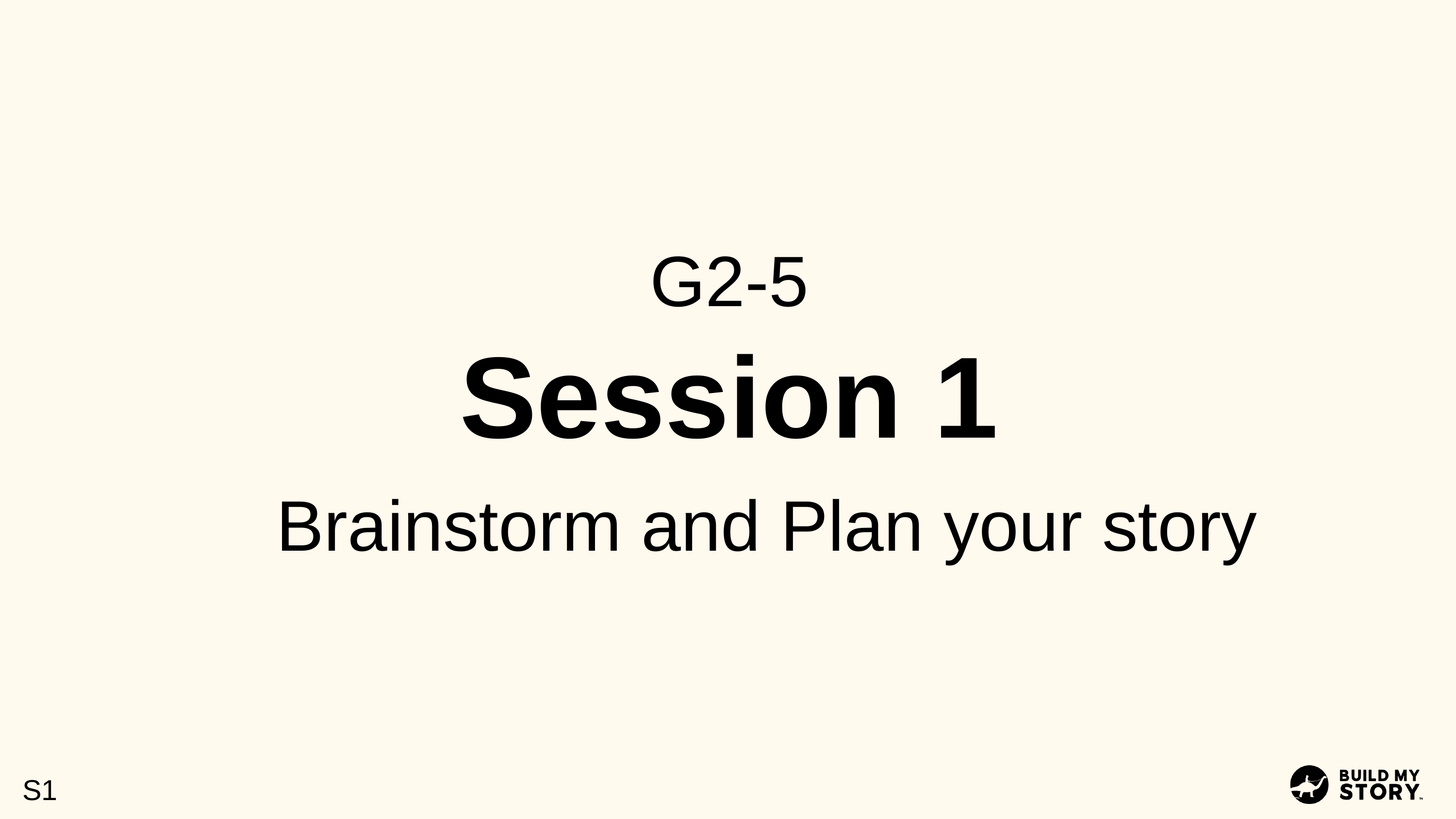

G2-5
Session 1
Brainstorm and Plan your story

S1